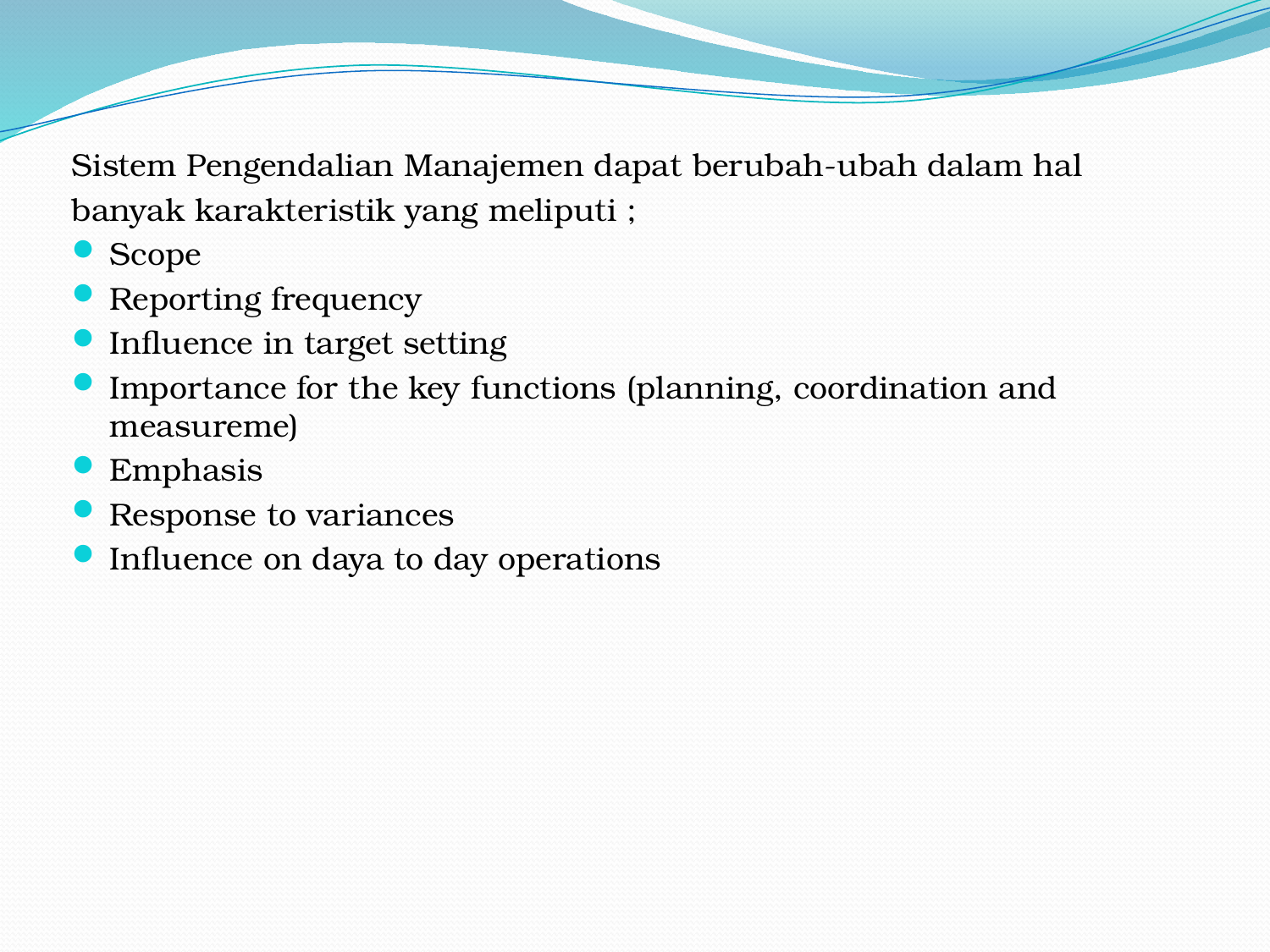

Sistem Pengendalian Manajemen dapat berubah-ubah dalam hal
banyak karakteristik yang meliputi ;
Scope
Reporting frequency
Influence in target setting
Importance for the key functions (planning, coordination and measureme)
Emphasis
Response to variances
Influence on daya to day operations